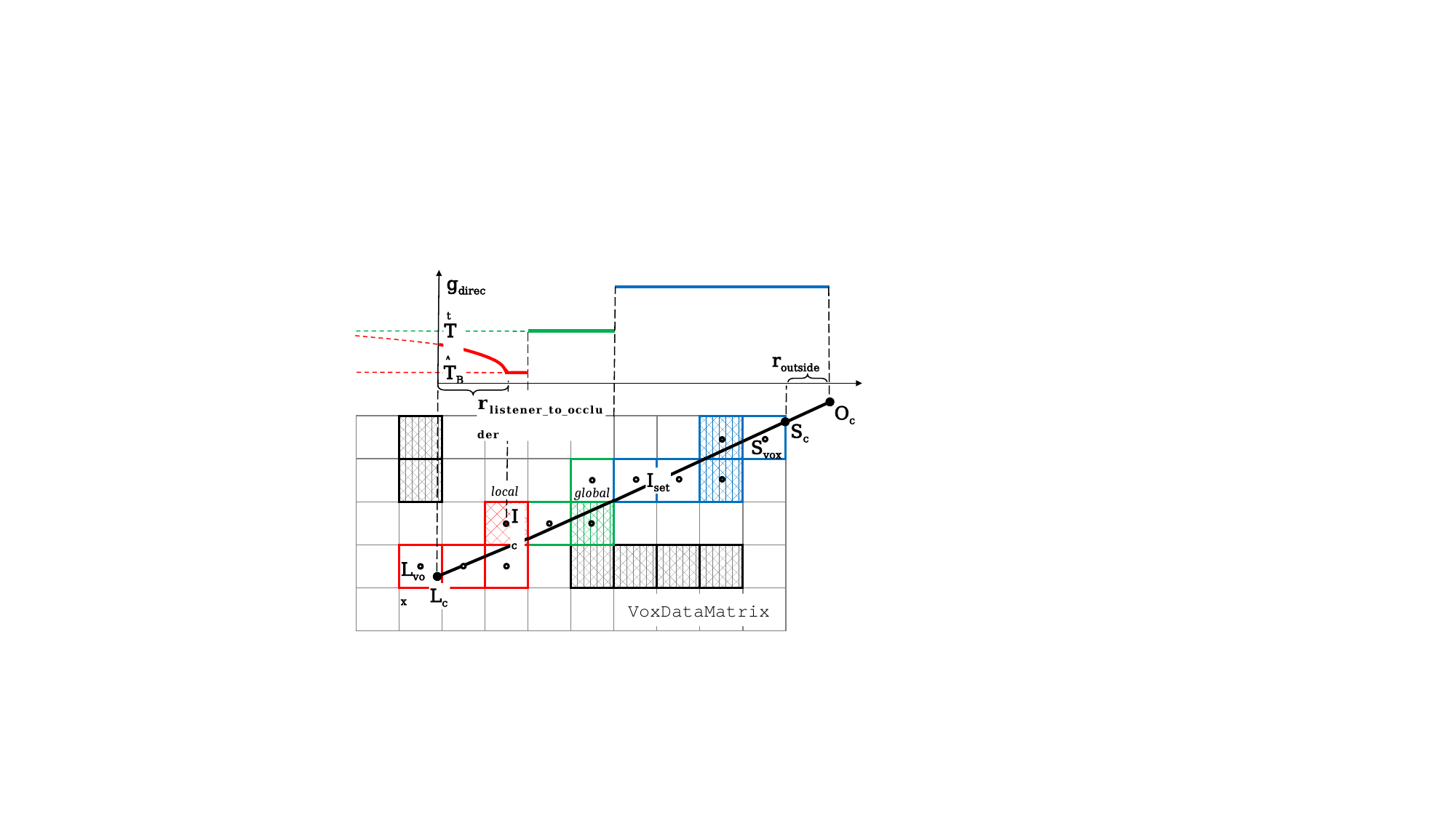

gdirect
TA

routside

TB
𝐫𝐥𝐢𝐬𝐭𝐞𝐧𝐞𝐫_𝐭𝐨_𝐨𝐜𝐜𝐥𝐮𝐝𝐞𝐫
Oc

Sc
Svox

Iset

local
global

Ic

Lvox

Lc

VoxDataMatrix